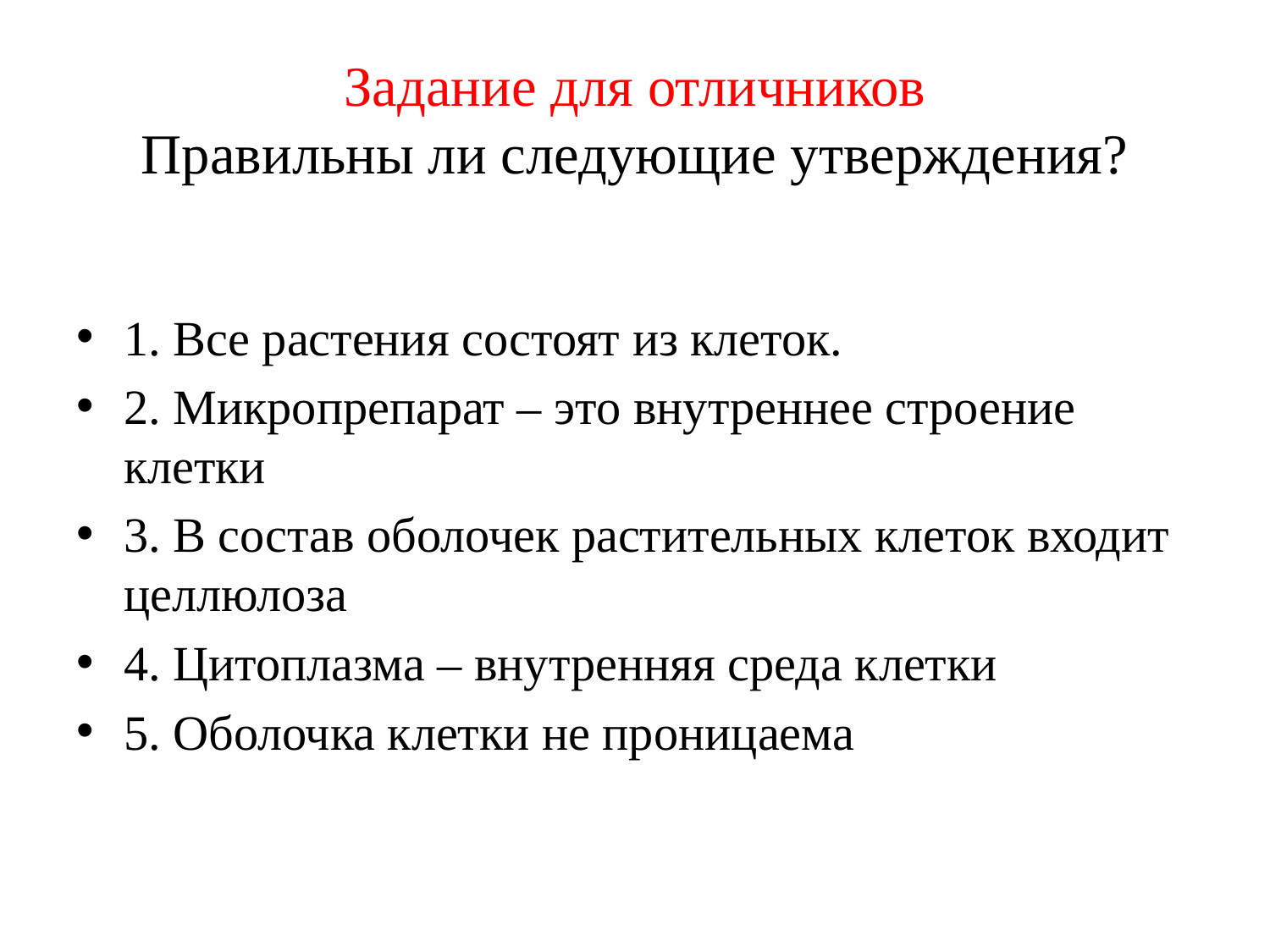

# Задание для отличников Правильны ли следующие утверждения?

1. Все растения состоят из клеток.
2. Микропрепарат – это внутреннее строение клетки
3. В состав оболочек растительных клеток входит целлюлоза
4. Цитоплазма – внутренняя среда клетки
5. Оболочка клетки не проницаема